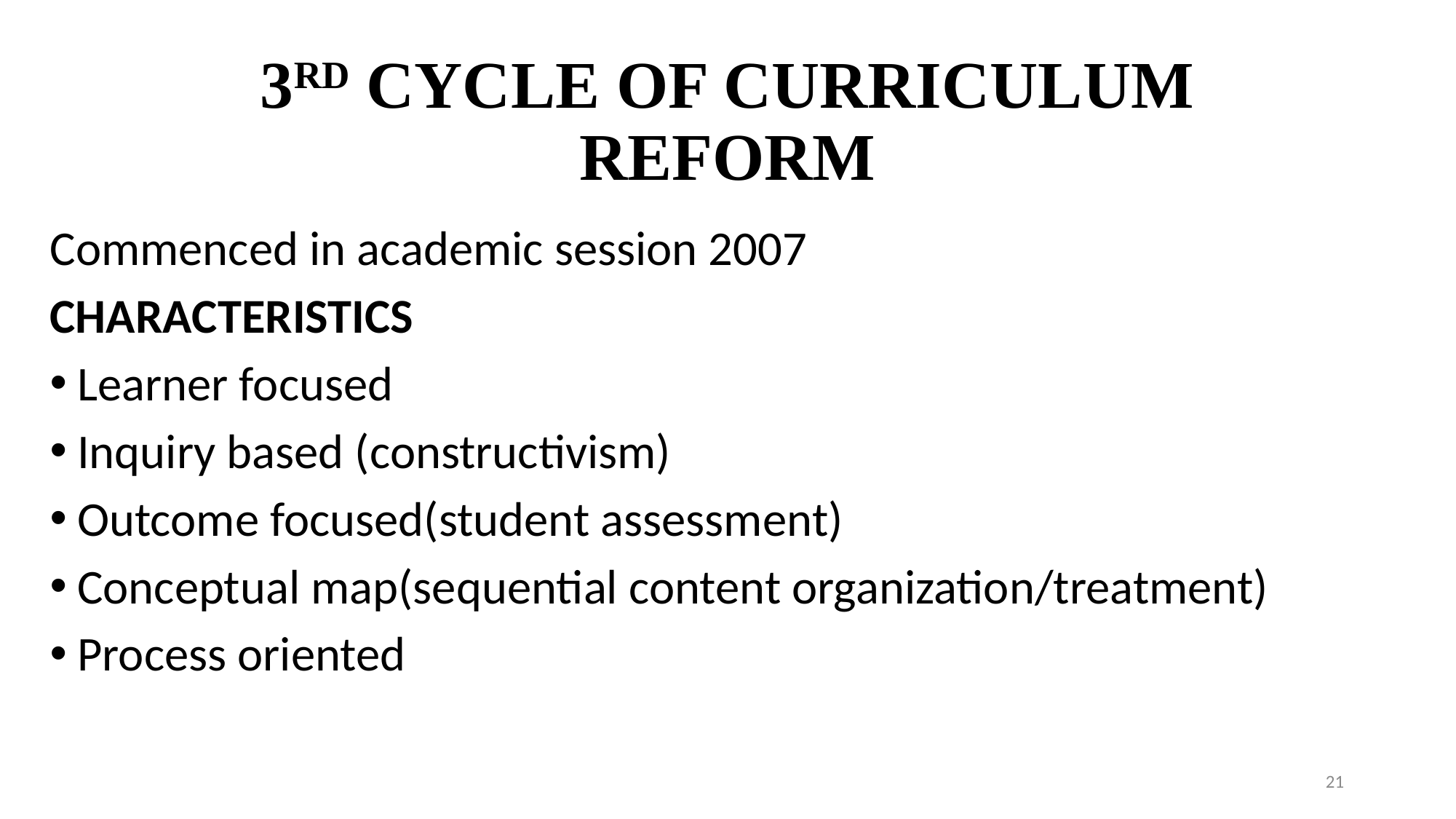

# 3RD CYCLE OF CURRICULUM REFORM
Commenced in academic session 2007
CHARACTERISTICS
Learner focused
Inquiry based (constructivism)
Outcome focused(student assessment)
Conceptual map(sequential content organization/treatment)
Process oriented
21